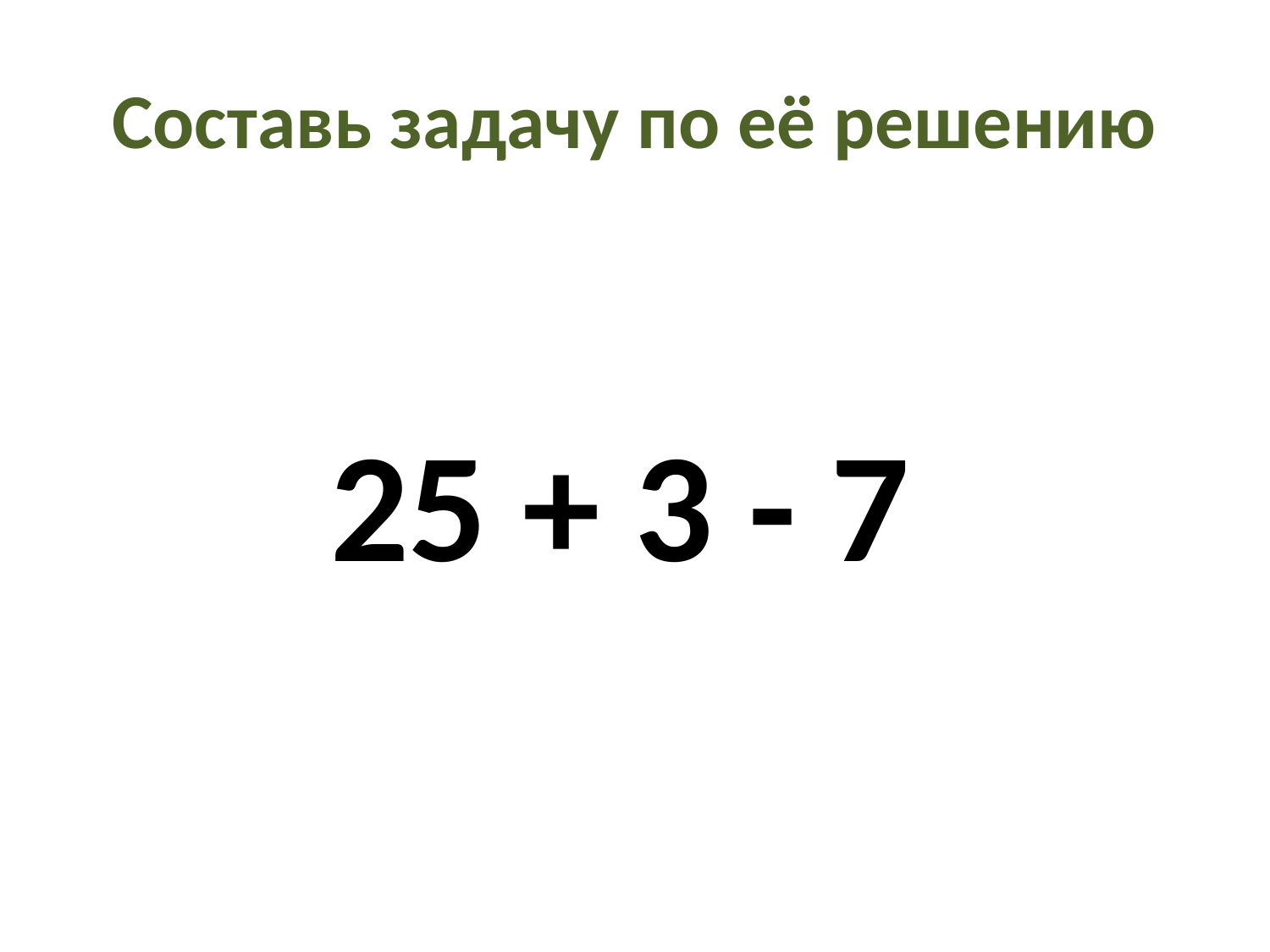

# Составь задачу по её решению

                    25 + 3 - 7